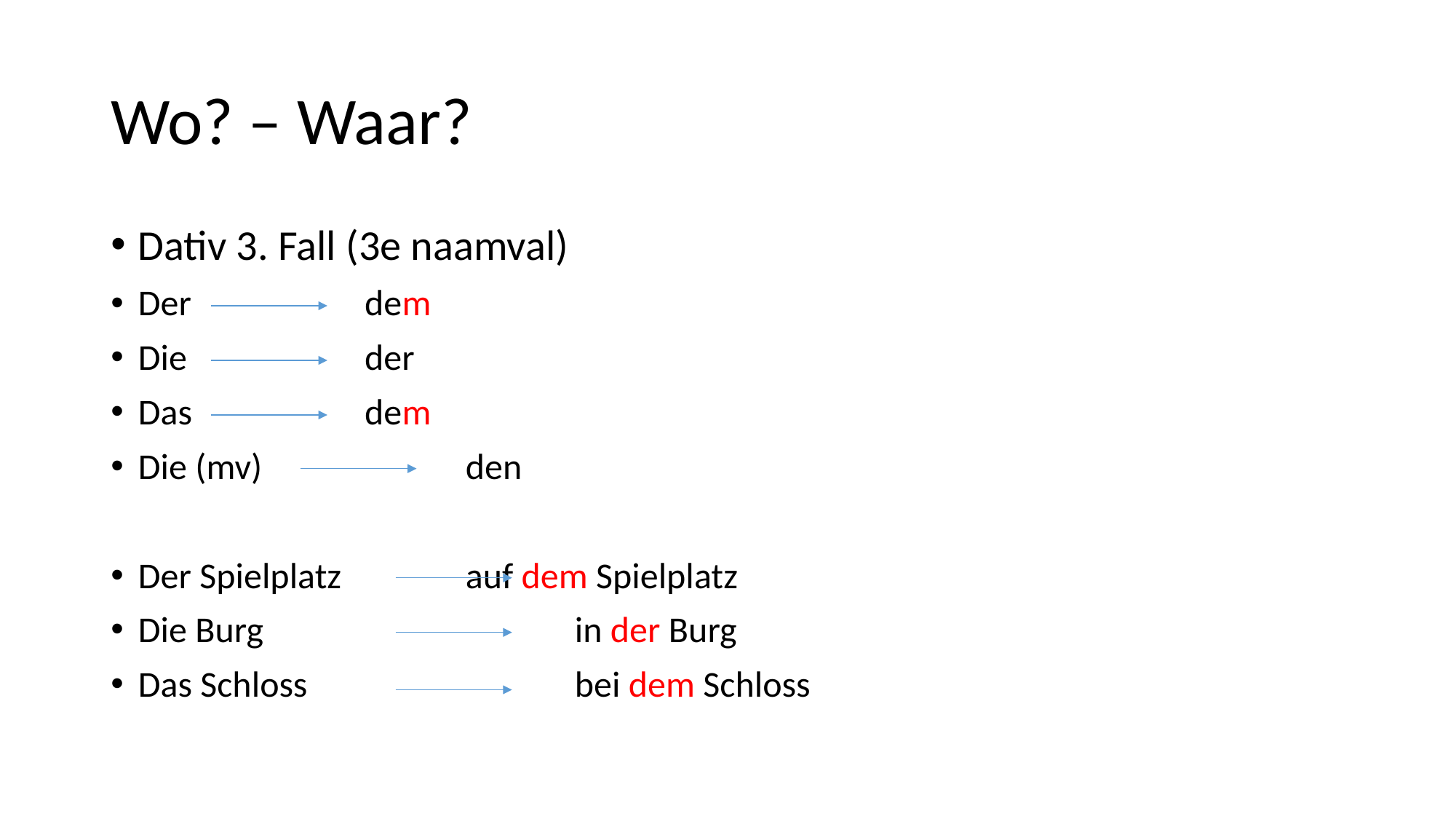

# Wo? – Waar?
Dativ 3. Fall (3e naamval)
Der 		 dem
Die		 der
Das		 dem
Die (mv)		den

Der Spielplatz 		auf dem Spielplatz
Die Burg 			in der Burg
Das Schloss			bei dem Schloss